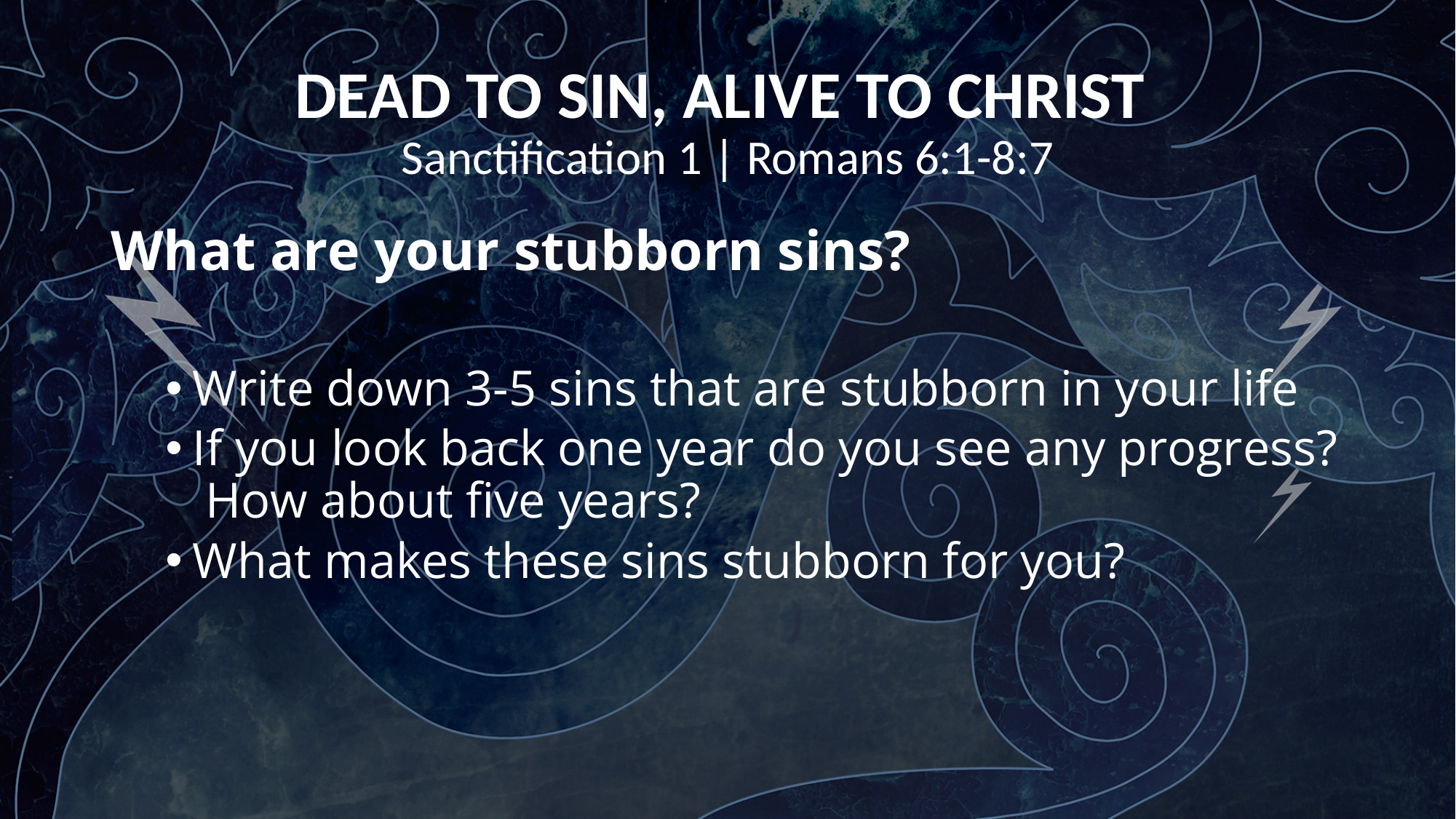

DEAD TO SIN, ALIVE TO CHRIST
Sanctification 1 | Romans 6:1-8:7
What are your stubborn sins?

Write down 3-5 sins that are stubborn in your life
If you look back one year do you see any progress?  How about five years?
What makes these sins stubborn for you?